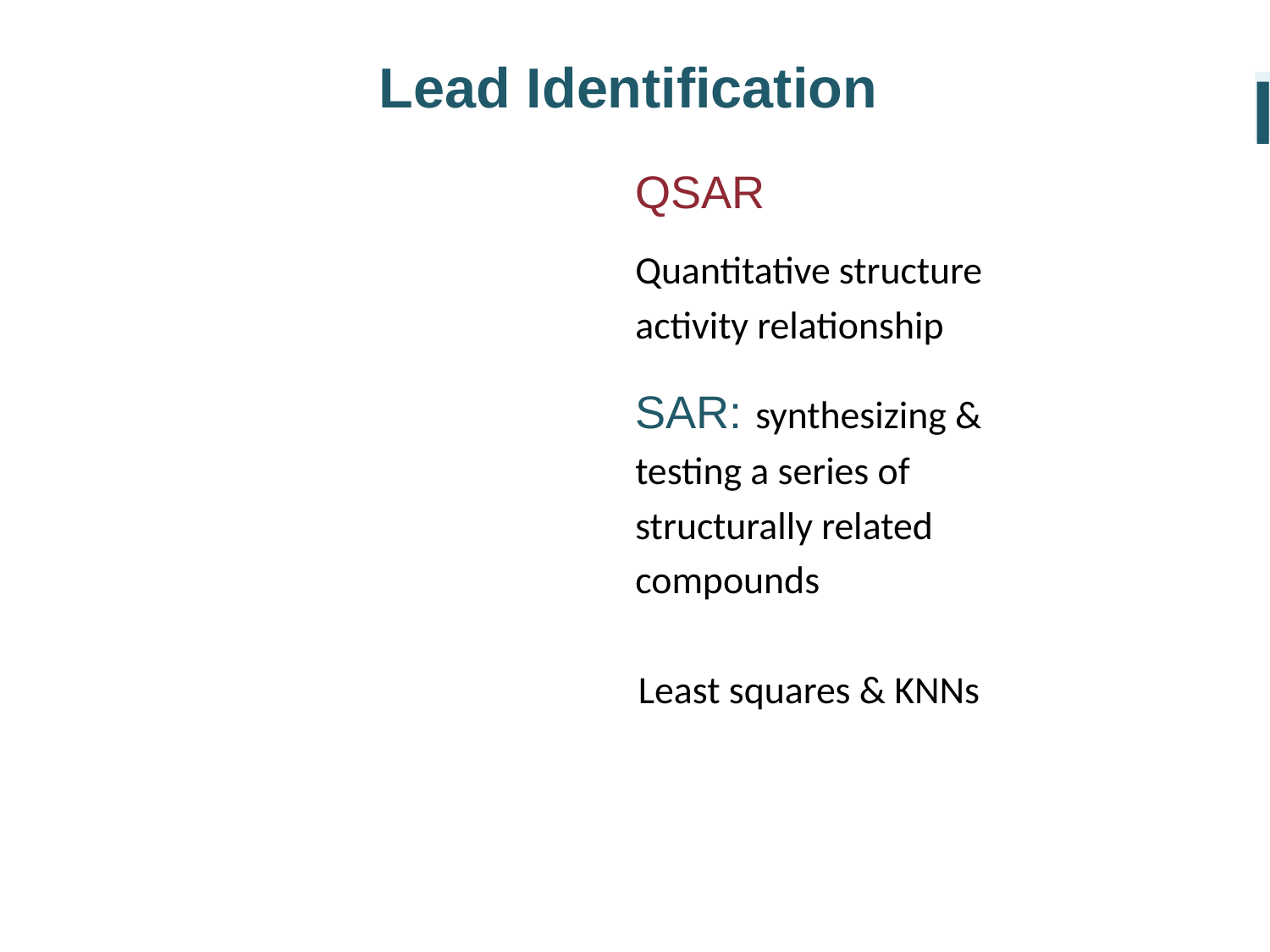

Lead Identification
I
QSAR
Quantitative structure activity relationship
SAR: synthesizing & testing a series of structurally related compounds
Least squares & KNNs